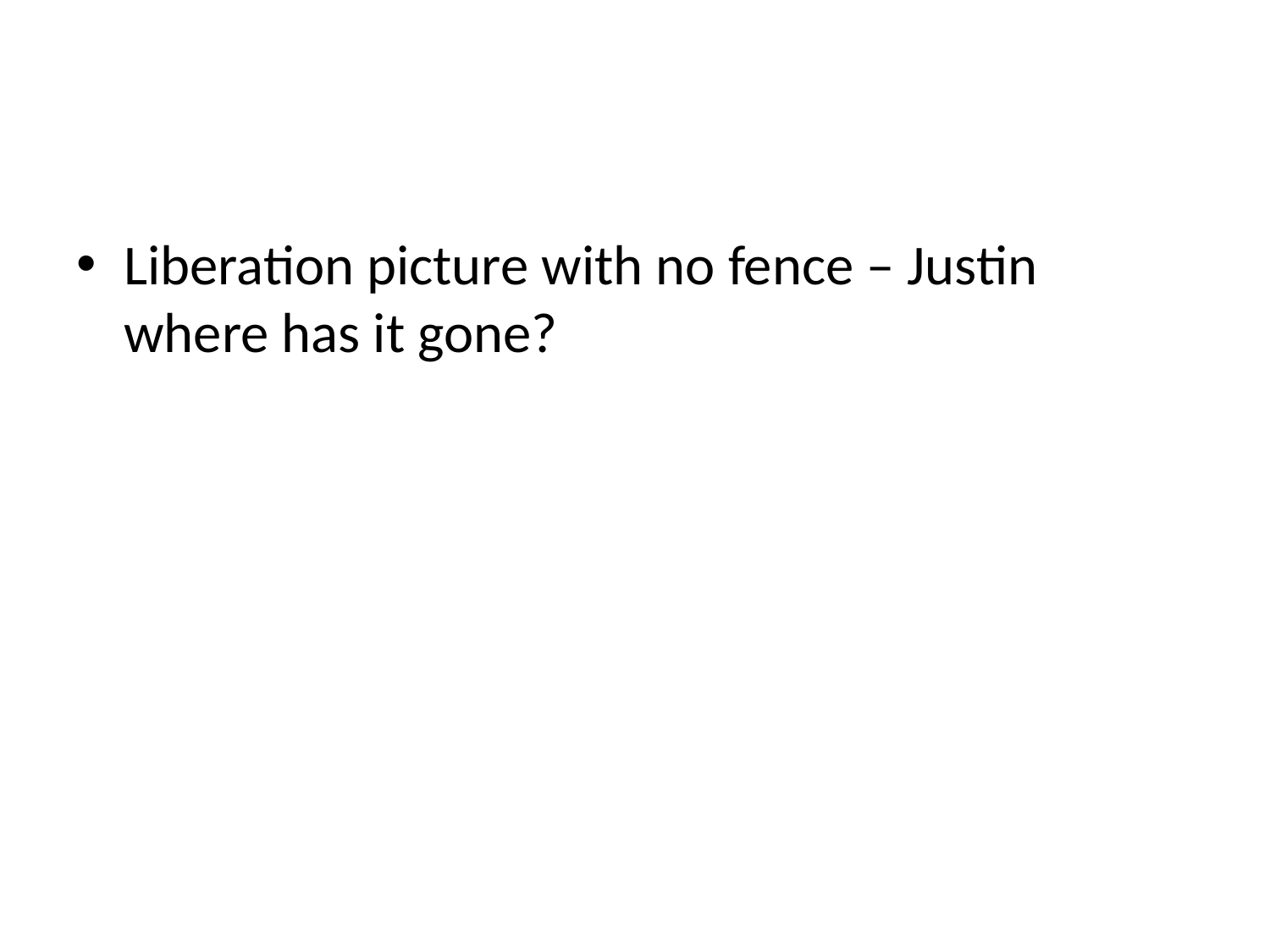

#
Liberation picture with no fence – Justin where has it gone?